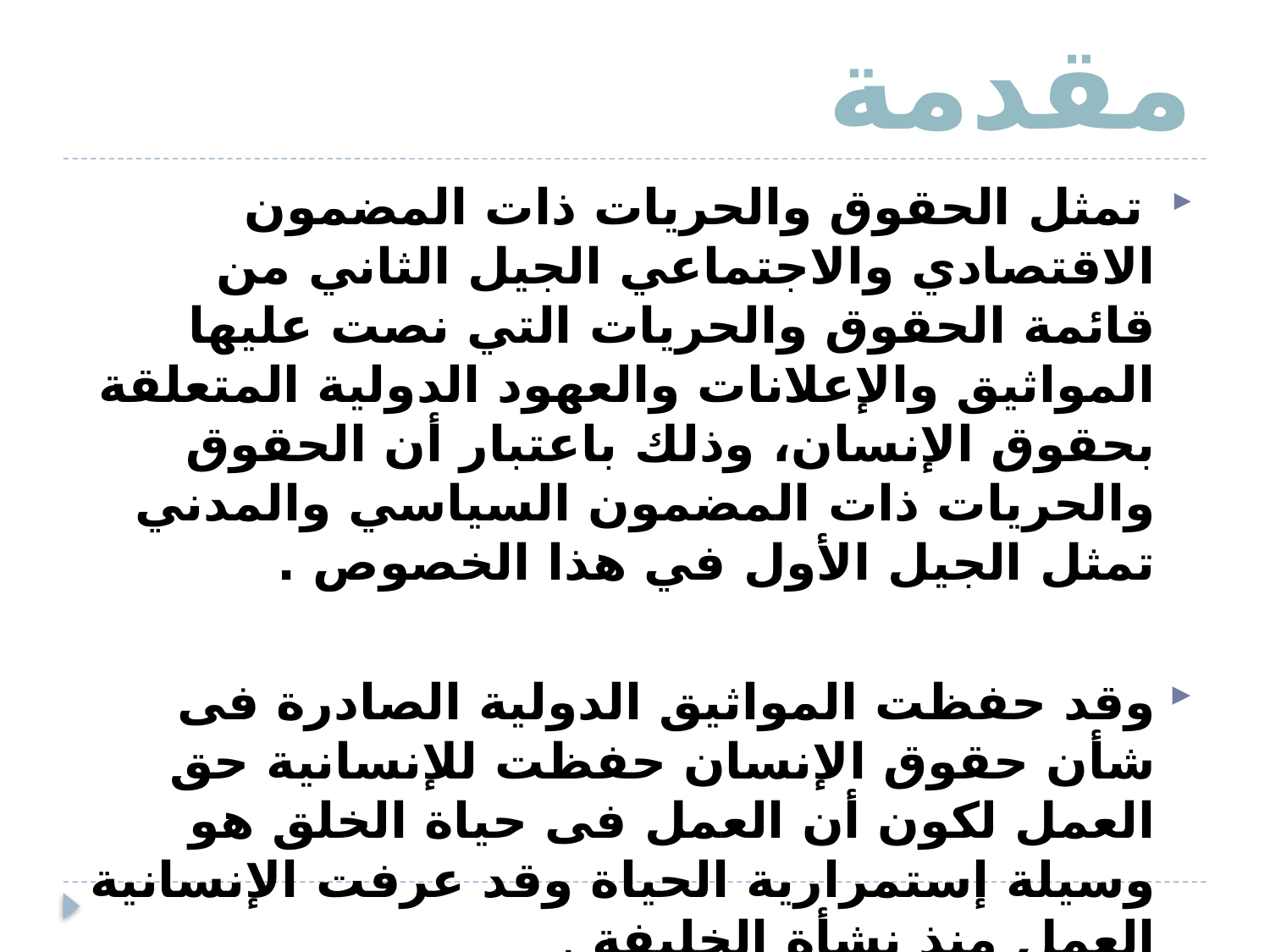

# مقدمة
 تمثل الحقوق والحريات ذات المضمون الاقتصادي والاجتماعي الجيل الثاني من قائمة الحقوق والحريات التي نصت عليها المواثيق والإعلانات والعهود الدولية المتعلقة بحقوق الإنسان، وذلك باعتبار أن الحقوق والحريات ذات المضمون السياسي والمدني تمثل الجيل الأول في هذا الخصوص .

وقد حفظت المواثيق الدولية الصادرة فى شأن حقوق الإنسان حفظت للإنسانية حق العمل لكون أن العمل فى حياة الخلق هو وسيلة إستمرارية الحياة وقد عرفت الإنسانية العمل منذ نشأة الخليفة .